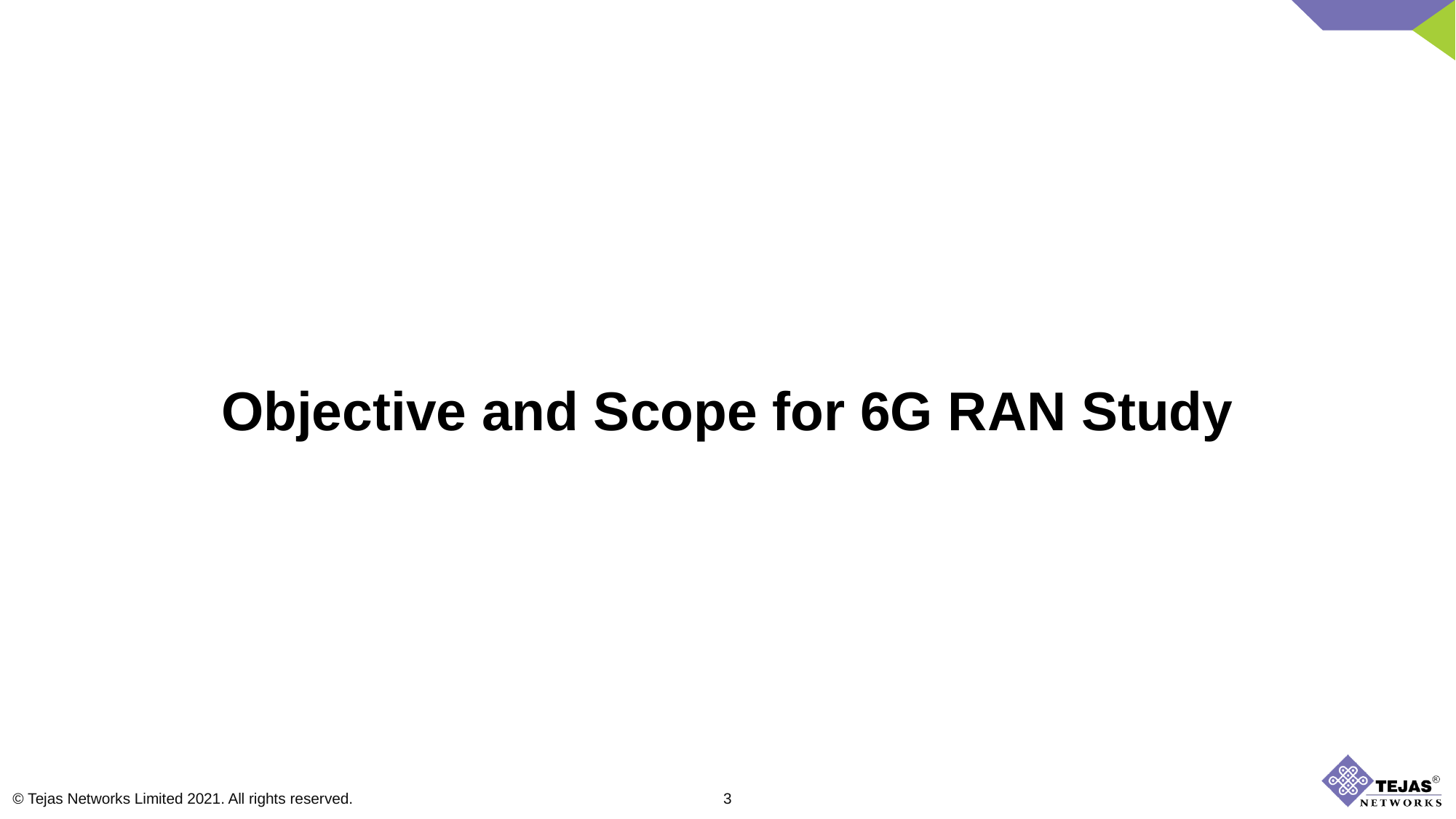

Objective and Scope for 6G RAN Study